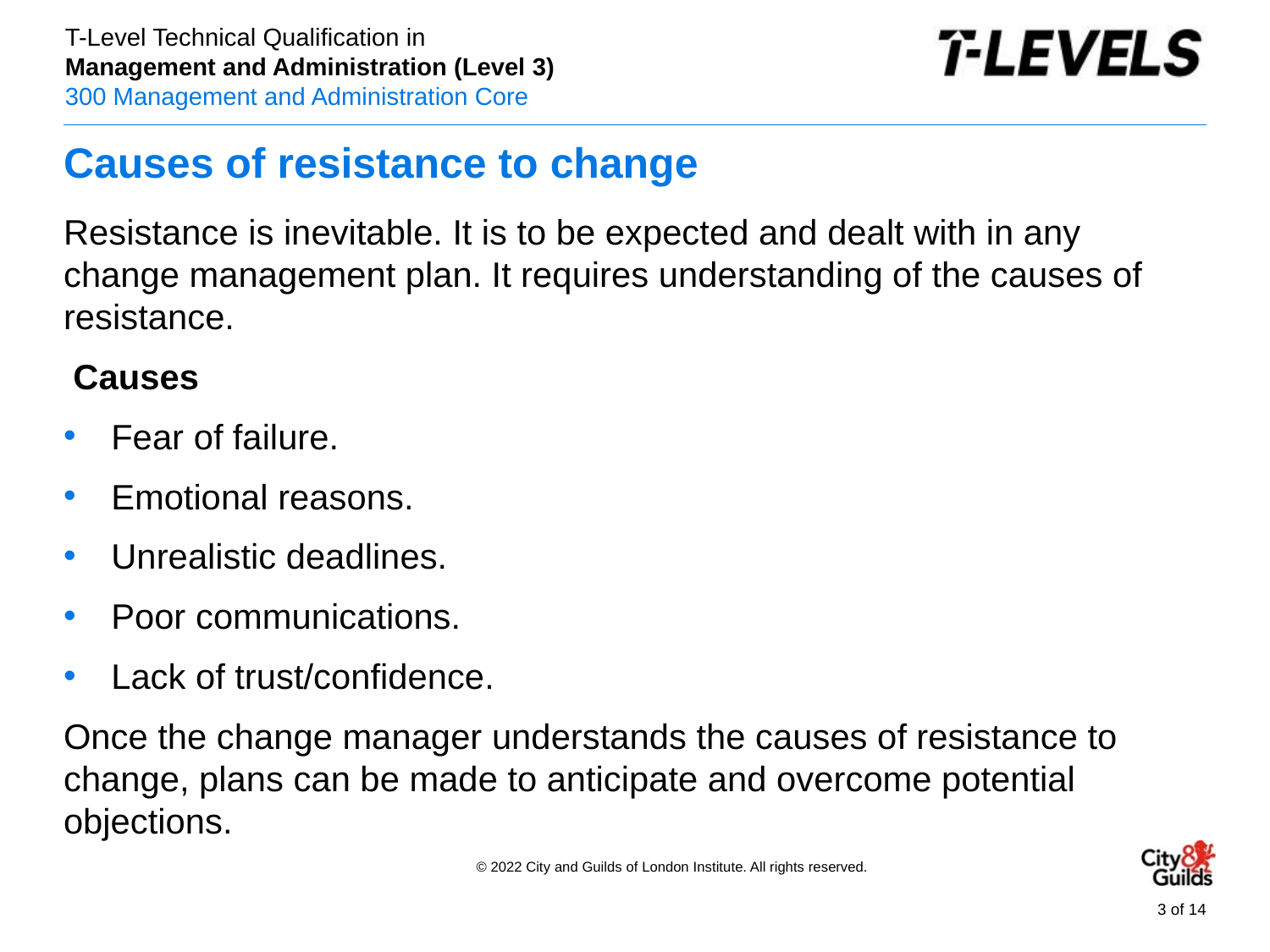

# Causes of resistance to change
Resistance is inevitable. It is to be expected and dealt with in any change management plan. It requires understanding of the causes of resistance.
 Causes
Fear of failure.
Emotional reasons.
Unrealistic deadlines.
Poor communications.
Lack of trust/confidence.
Once the change manager understands the causes of resistance to change, plans can be made to anticipate and overcome potential objections.